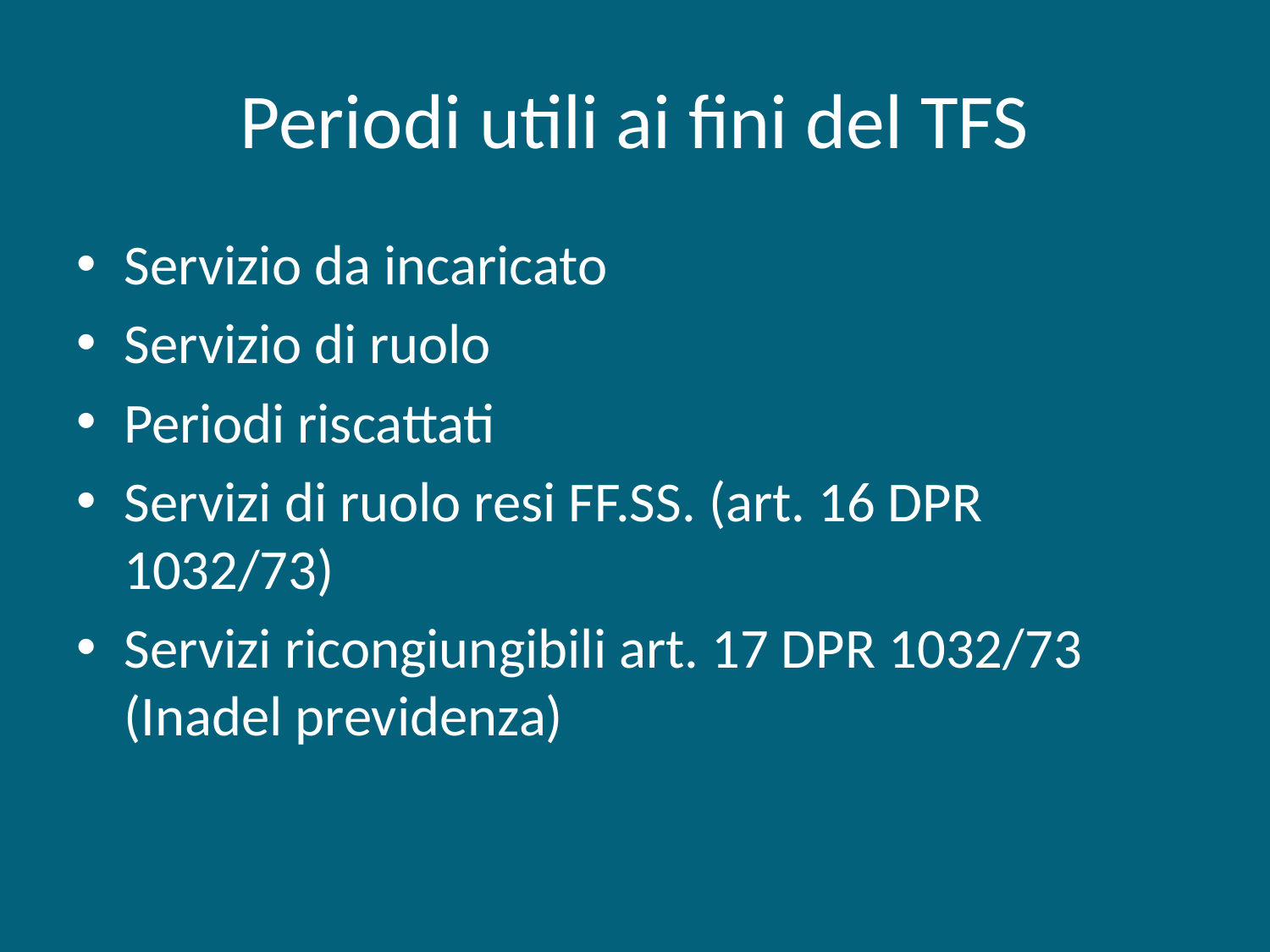

# Periodi utili ai fini del TFS
Servizio da incaricato
Servizio di ruolo
Periodi riscattati
Servizi di ruolo resi FF.SS. (art. 16 DPR 1032/73)
Servizi ricongiungibili art. 17 DPR 1032/73
(Inadel previdenza)